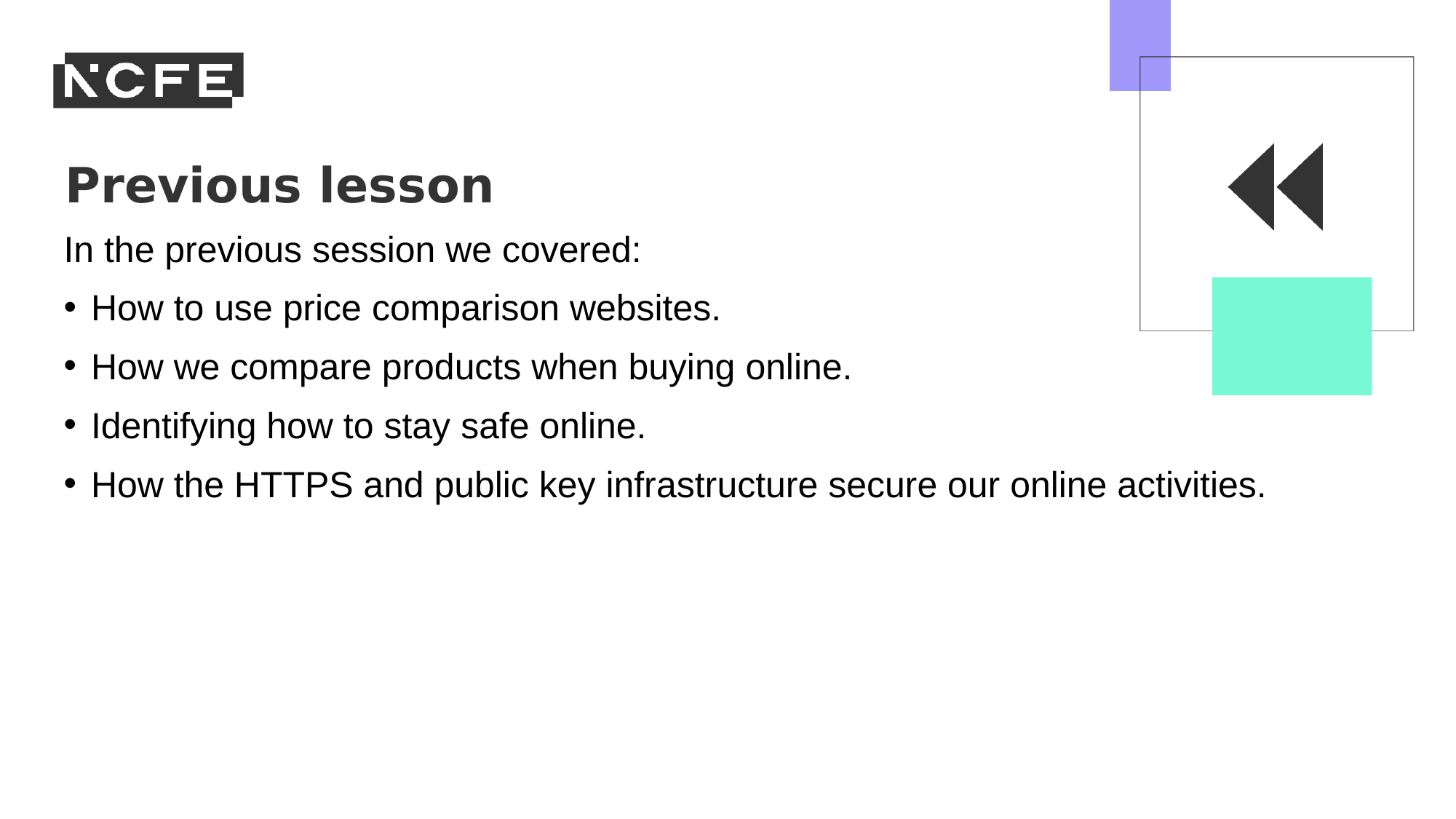

In the previous session we covered:
How to use price comparison websites.
How we compare products when buying online.
Identifying how to stay safe online.
How the HTTPS and public key infrastructure secure our online activities.